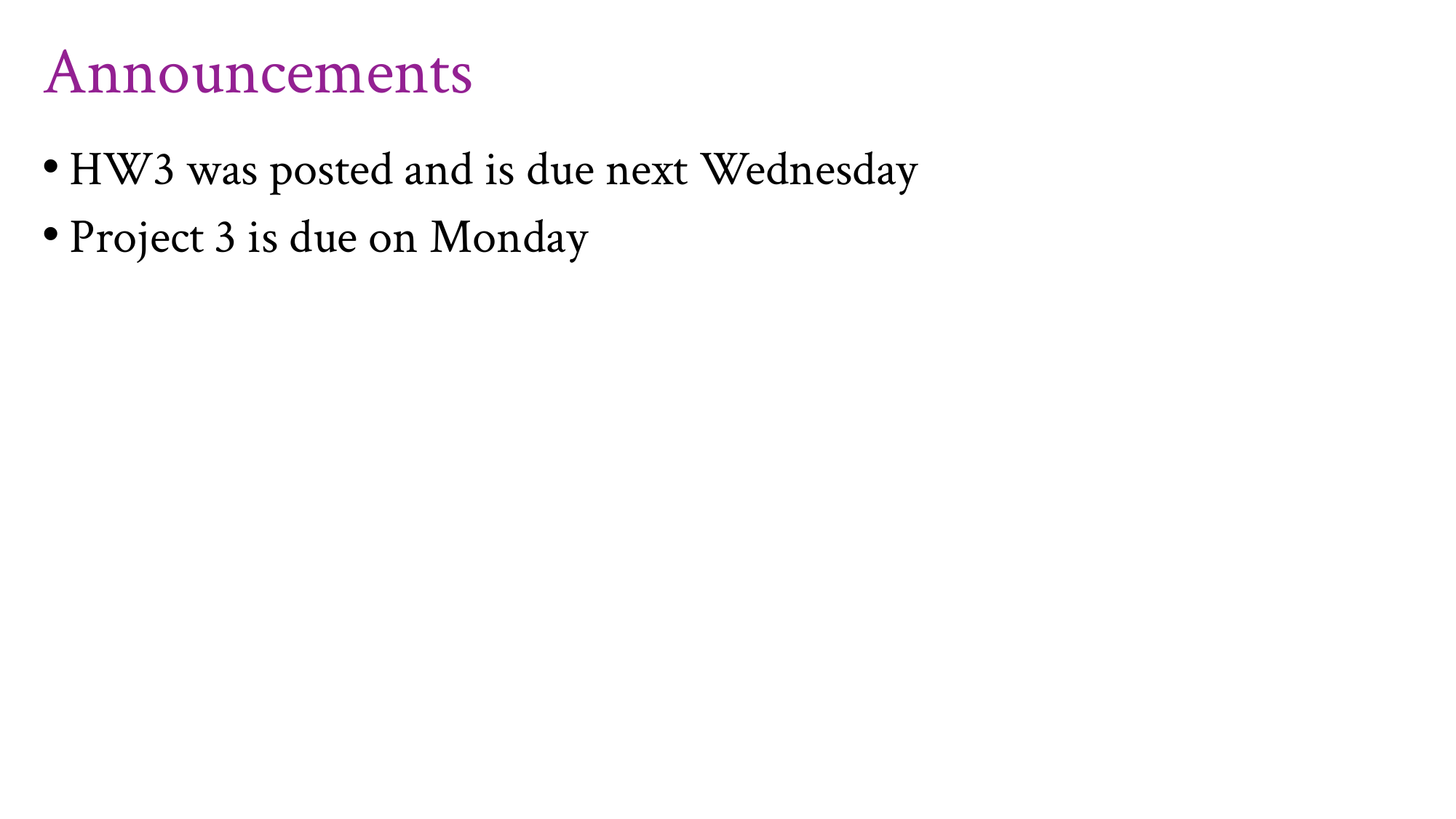

# Announcements
HW3 was posted and is due next Wednesday
Project 3 is due on Monday